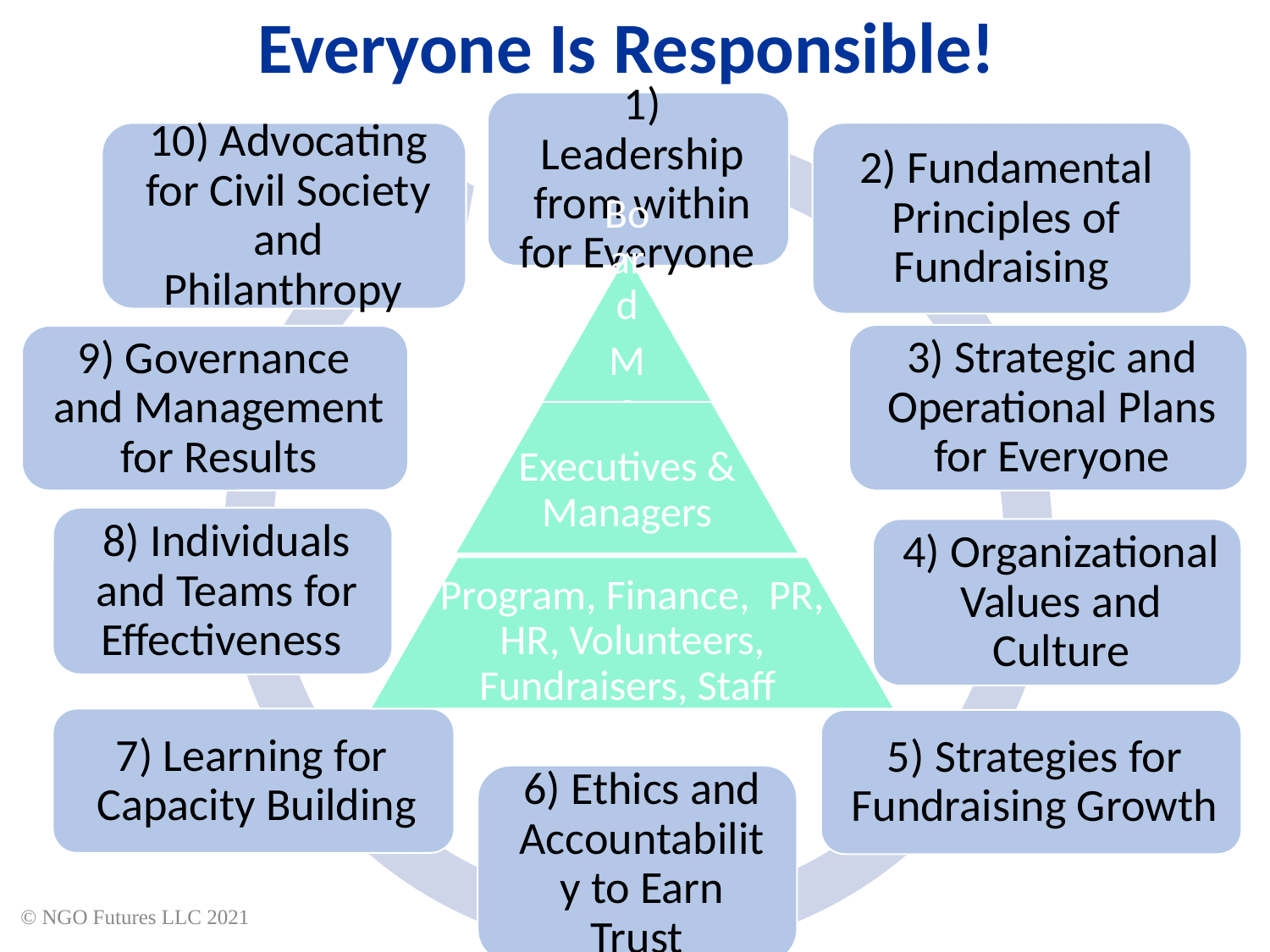

# Everyone Is Responsible!
1) Leadership from within for Everyone
2) Fundamental Principles of Fundraising
3) Strategic and Operational Plans for Everyone
4) Organizational Values and Culture
5) Strategies for Fundraising Growth
6) Ethics and Accountability to Earn Trust
7) Learning for  Capacity Building
8) Individuals and Teams for Effectiveness
9) Governance  and Management for Results
10) Advocating for Civil Society and Philanthropy

Board
Members
Executives & Managers
Program, Finance,  PR, HR, Volunteers, Fundraisers, Staff
© NGO Futures LLC 2021